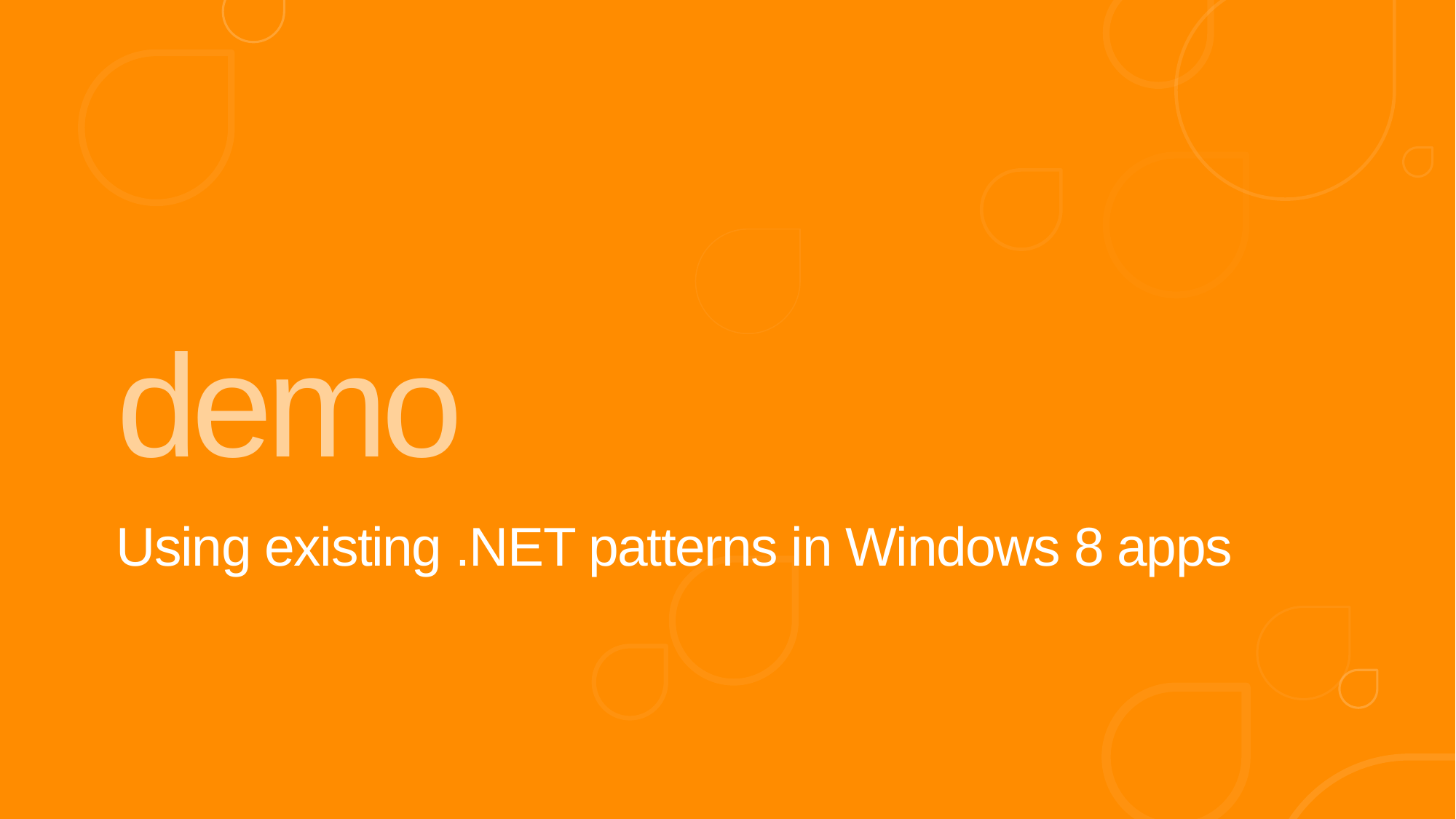

demo
Using existing .NET patterns in Windows 8 apps